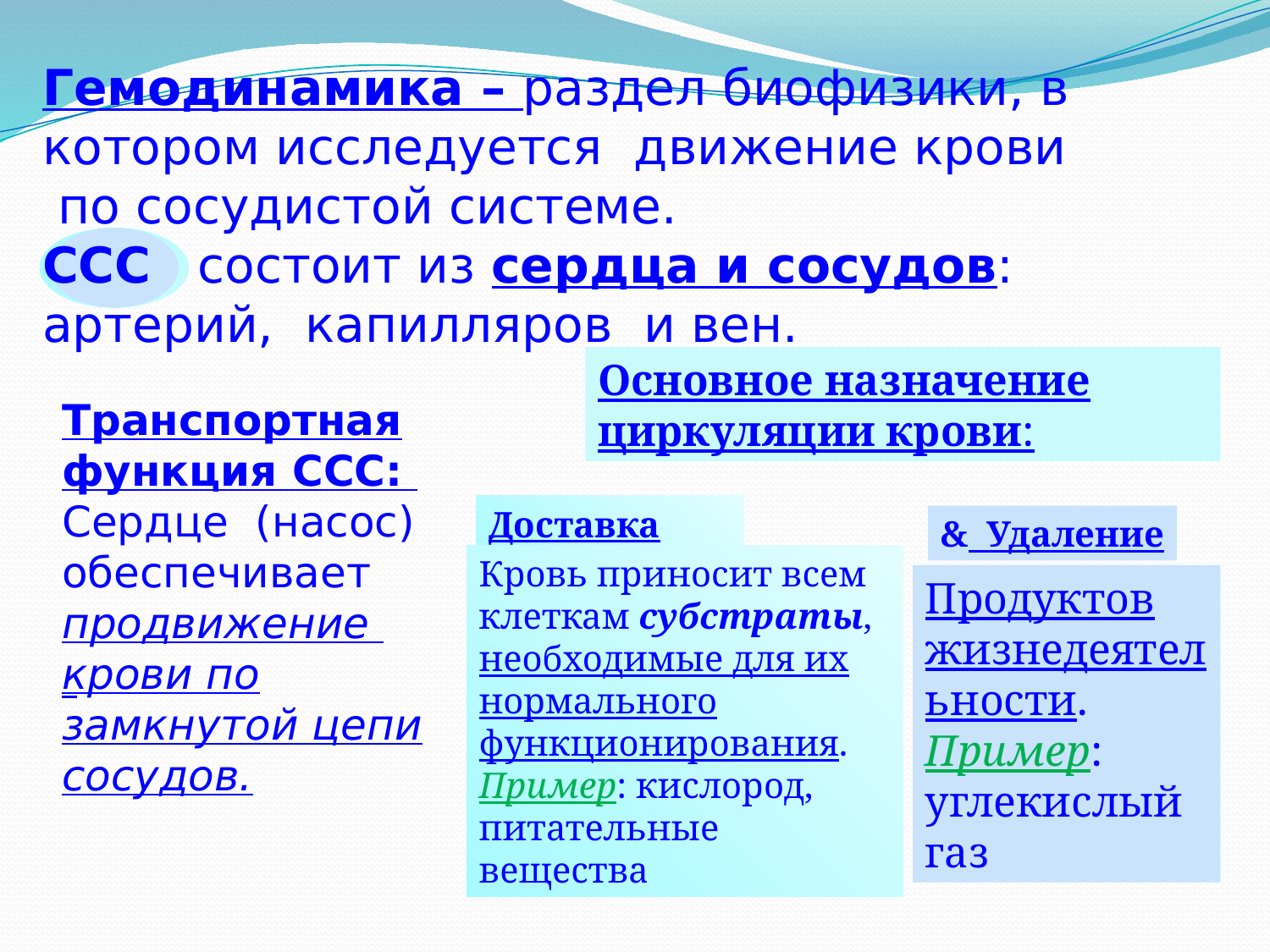

Гемодинамика – раздел биофизики, в
котором исследуется  движение крови
 по сосудистой системе.
ССС   состоит из сердца и сосудов: артерий,  капилляров  и вен.

Основное назначение циркуляции крови:
Транспортная функция ССС:
Сердце  (насос) обеспечивает  продвижение  крови по замкнутой цепи сосудов.

Доставка

&  Удаление
Кровь приносит всем клеткам субстраты, необходимые для их нормального функционирования.
Пример: кислород, питательные вещества
Продуктов жизнедеятельности.
Пример:
углекислый газ